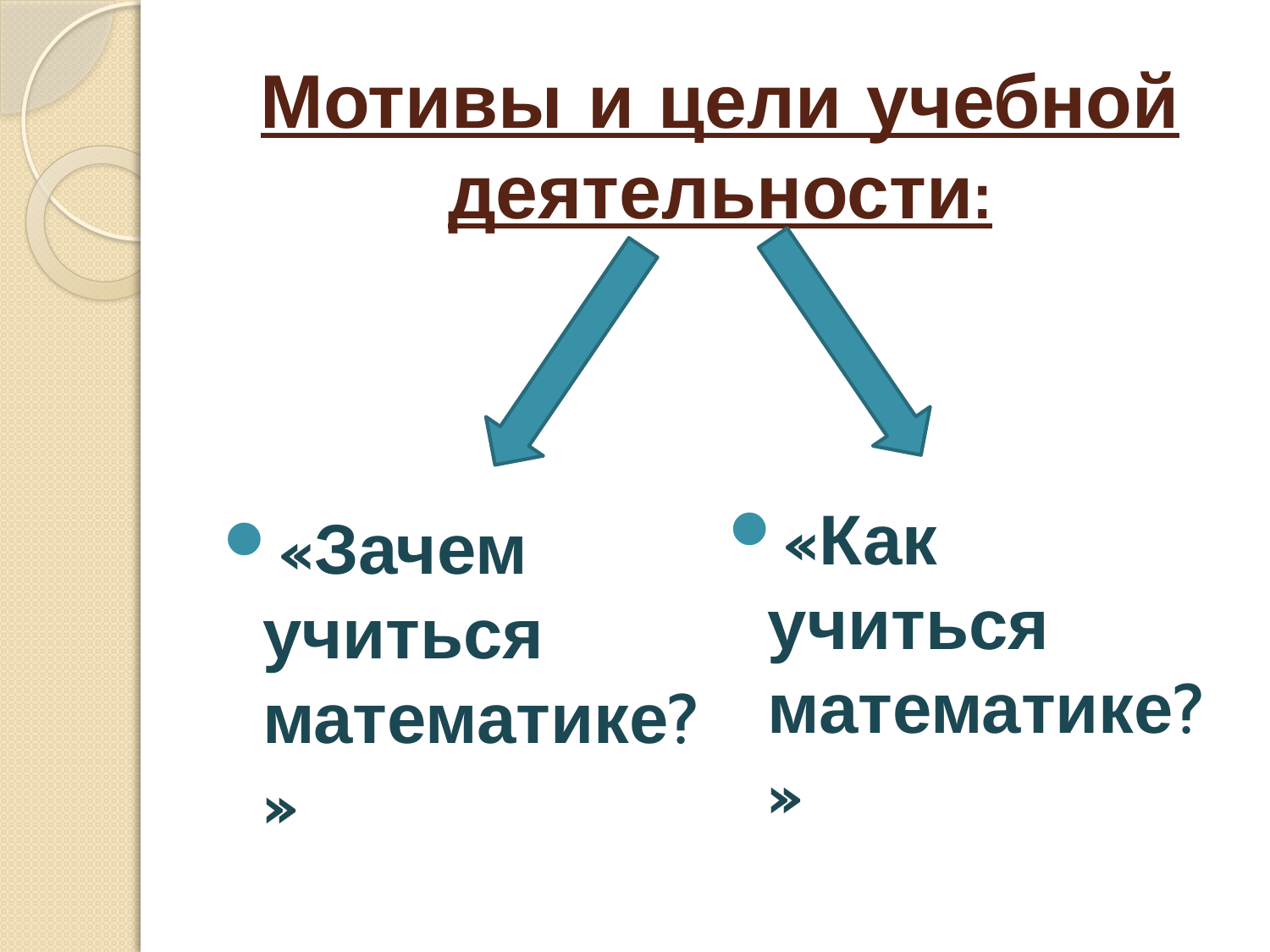

# Мотивы и цели учебной деятельности:

«Как учиться математике?»

«Зачем учиться математике?»